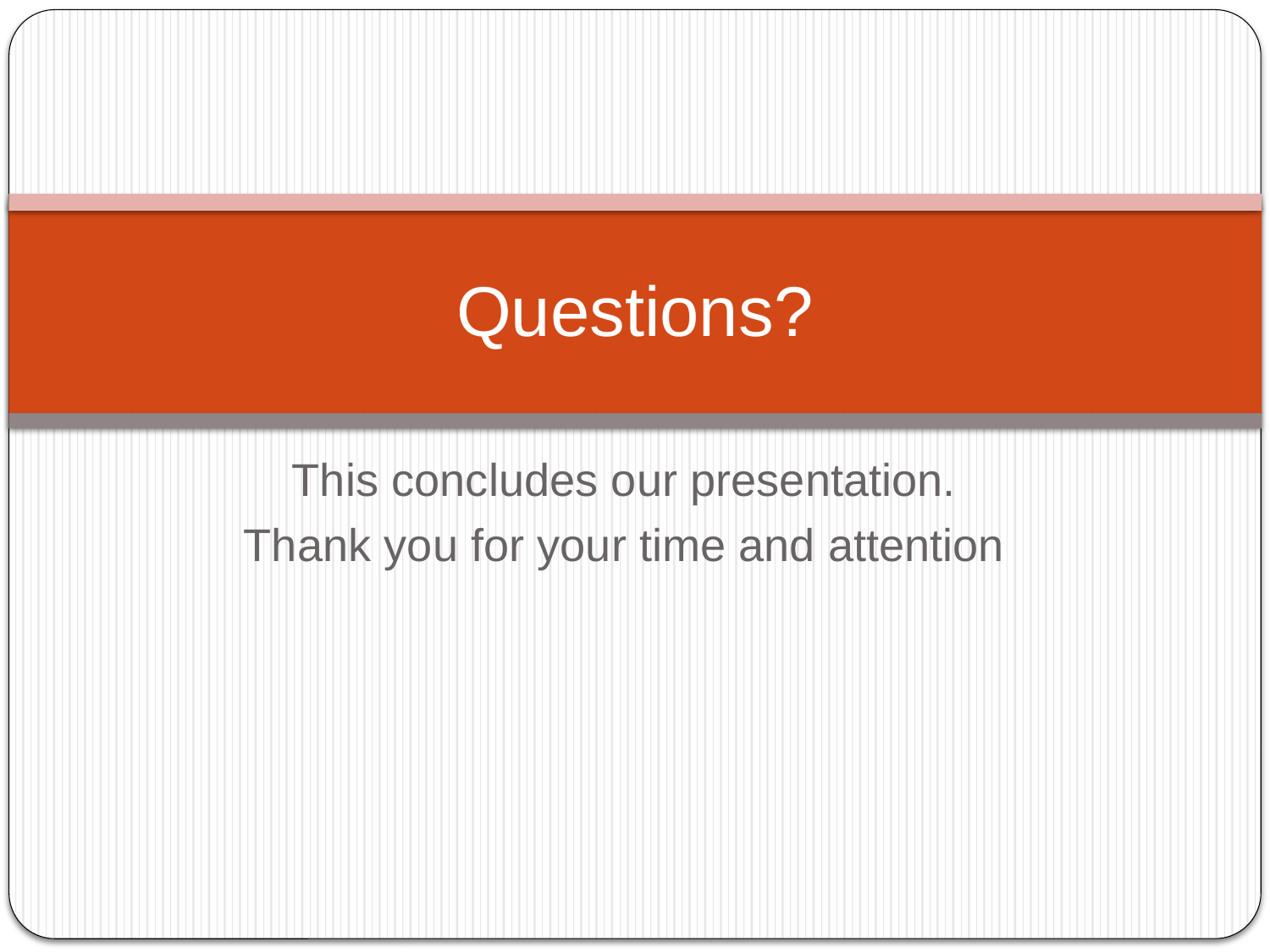

# Questions?
This concludes our presentation.
Thank you for your time and attention